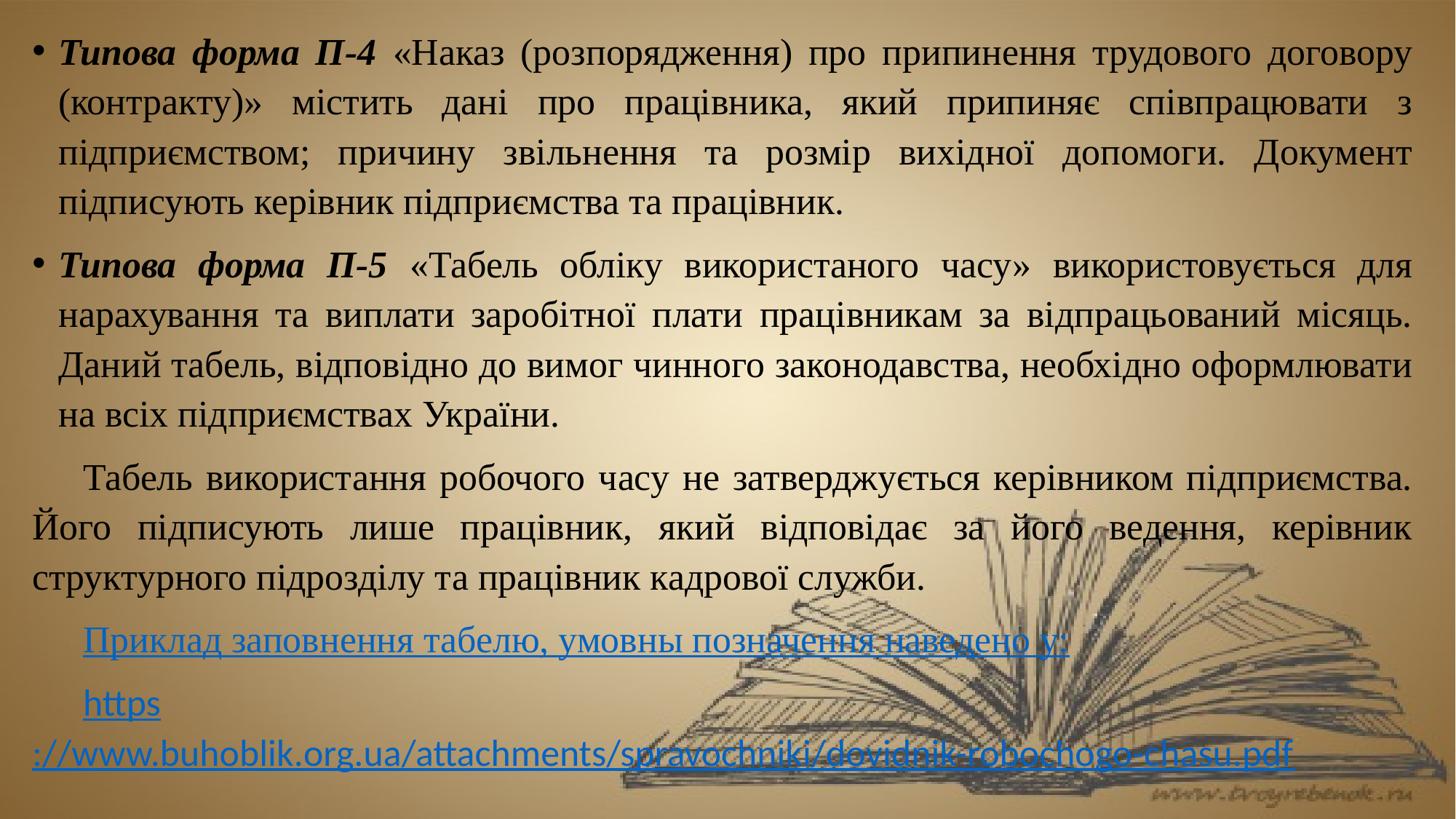

Типова форма П-4 «Наказ (розпорядження) про припинення трудового договору (контракту)» містить дані про працівника, який припиняє співпрацювати з підприємством; причину звільнення та розмір вихідної допомоги. Документ підписують керівник підприємства та працівник.
Типова форма П-5 «Табель обліку використаного часу» використовується для нарахування та виплати заробітної плати працівникам за відпрацьований місяць. Даний табель, відповідно до вимог чинного законодавства, необхідно оформлювати на всіх підприємствах України.
Табель використання робочого часу не затверджується керівником підприємства. Його підписують лише працівник, який відповідає за його ведення, керівник структурного підрозділу та працівник кадрової служби.
Приклад заповнення табелю, умовны позначення наведено у:
https://www.buhoblik.org.ua/attachments/spravochniki/dovidnik-robochogo-chasu.pdf